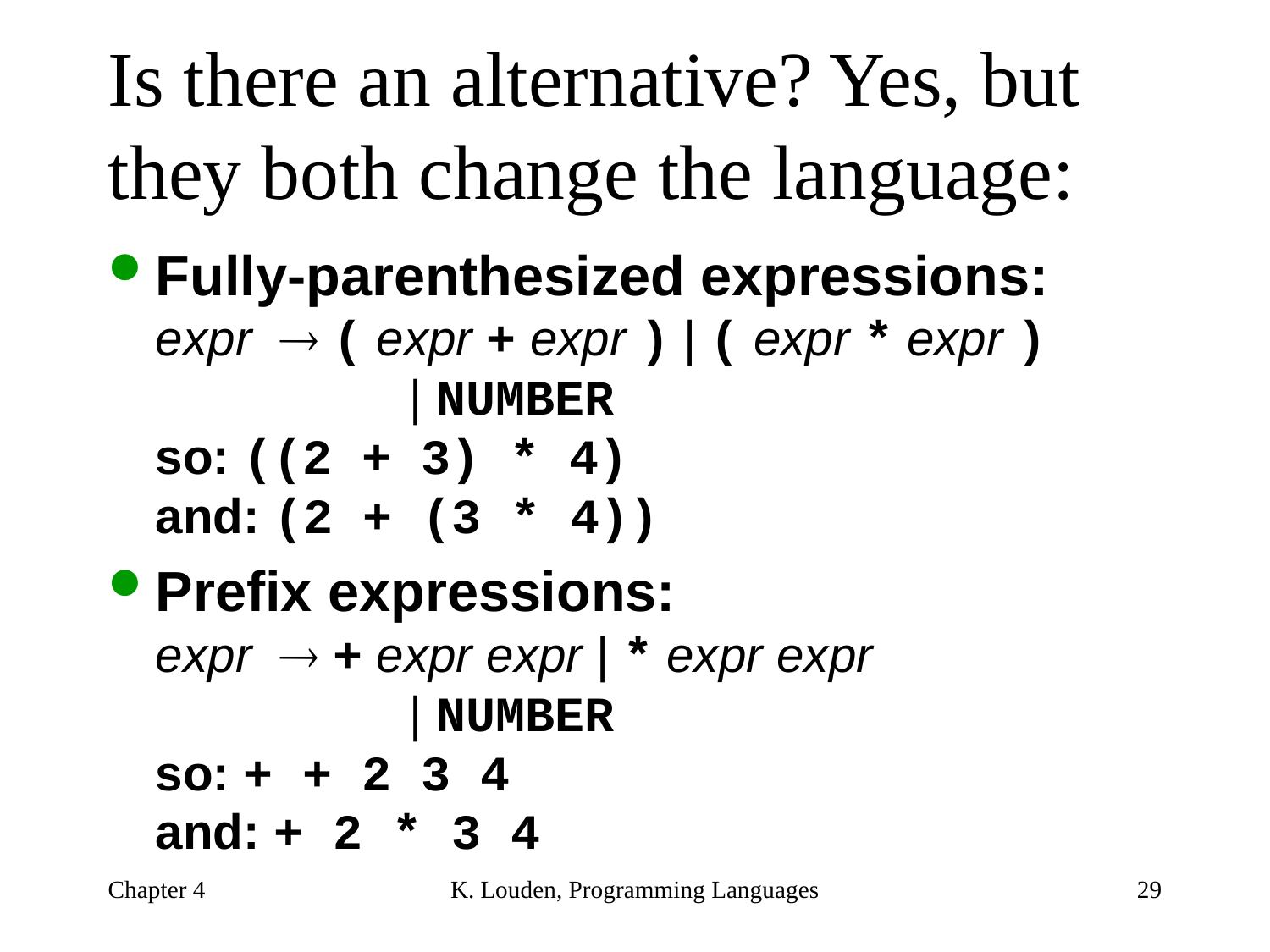

# Is there an alternative? Yes, but they both change the language:
Fully-parenthesized expressions:
expr  → ( expr + expr ) | ( expr * expr )
		| NUMBER
so: ((2 + 3) * 4)
and: (2 + (3 * 4))
Prefix expressions:
expr  → + expr expr | * expr expr
		| NUMBER
so: + + 2 3 4
and: + 2 * 3 4
Chapter 4
K. Louden, Programming Languages
29